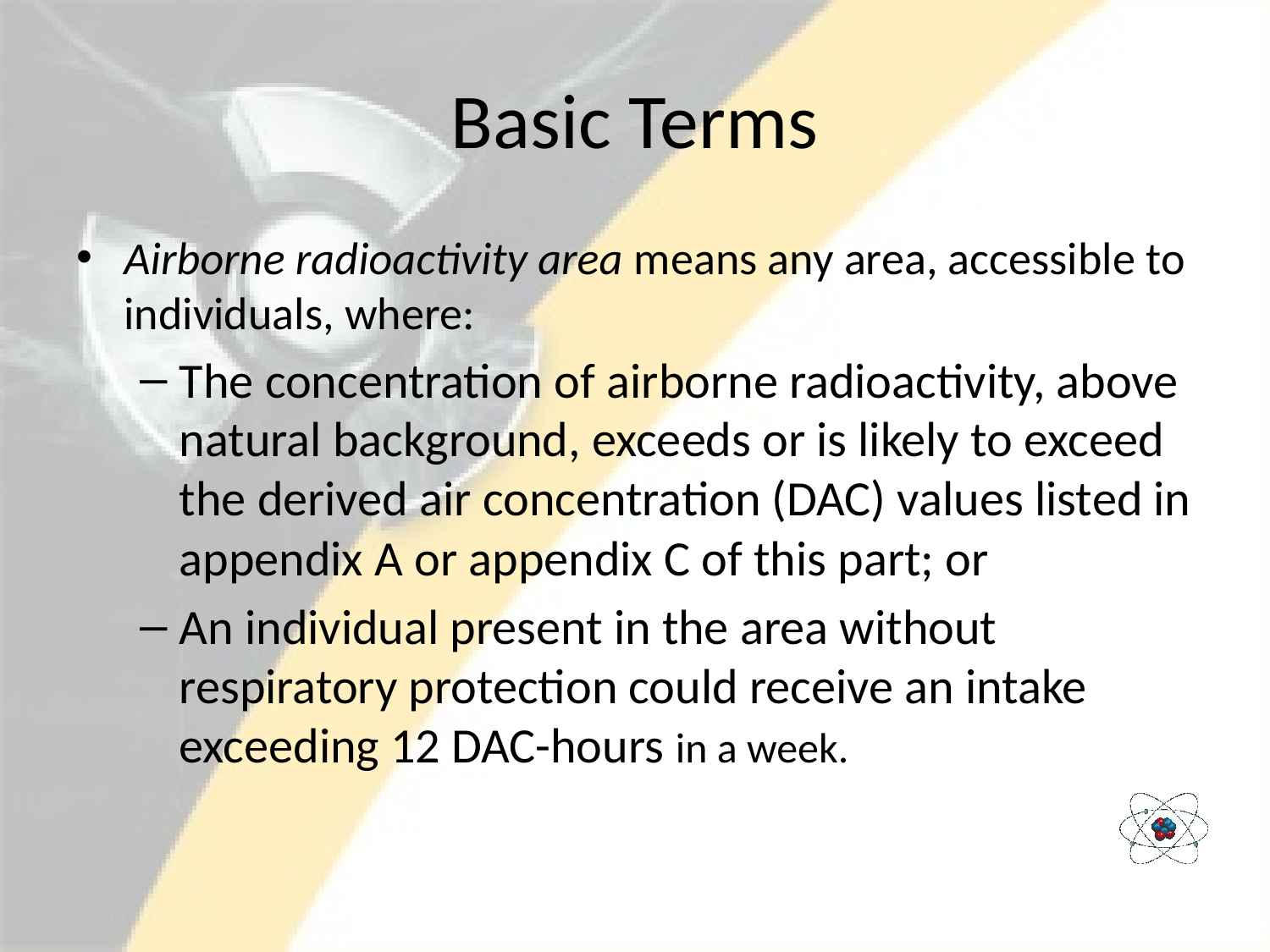

# Basic Terms
Airborne radioactivity area means any area, accessible to individuals, where:
The concentration of airborne radioactivity, above natural background, exceeds or is likely to exceed the derived air concentration (DAC) values listed in appendix A or appendix C of this part; or
An individual present in the area without respiratory protection could receive an intake exceeding 12 DAC-hours in a week.